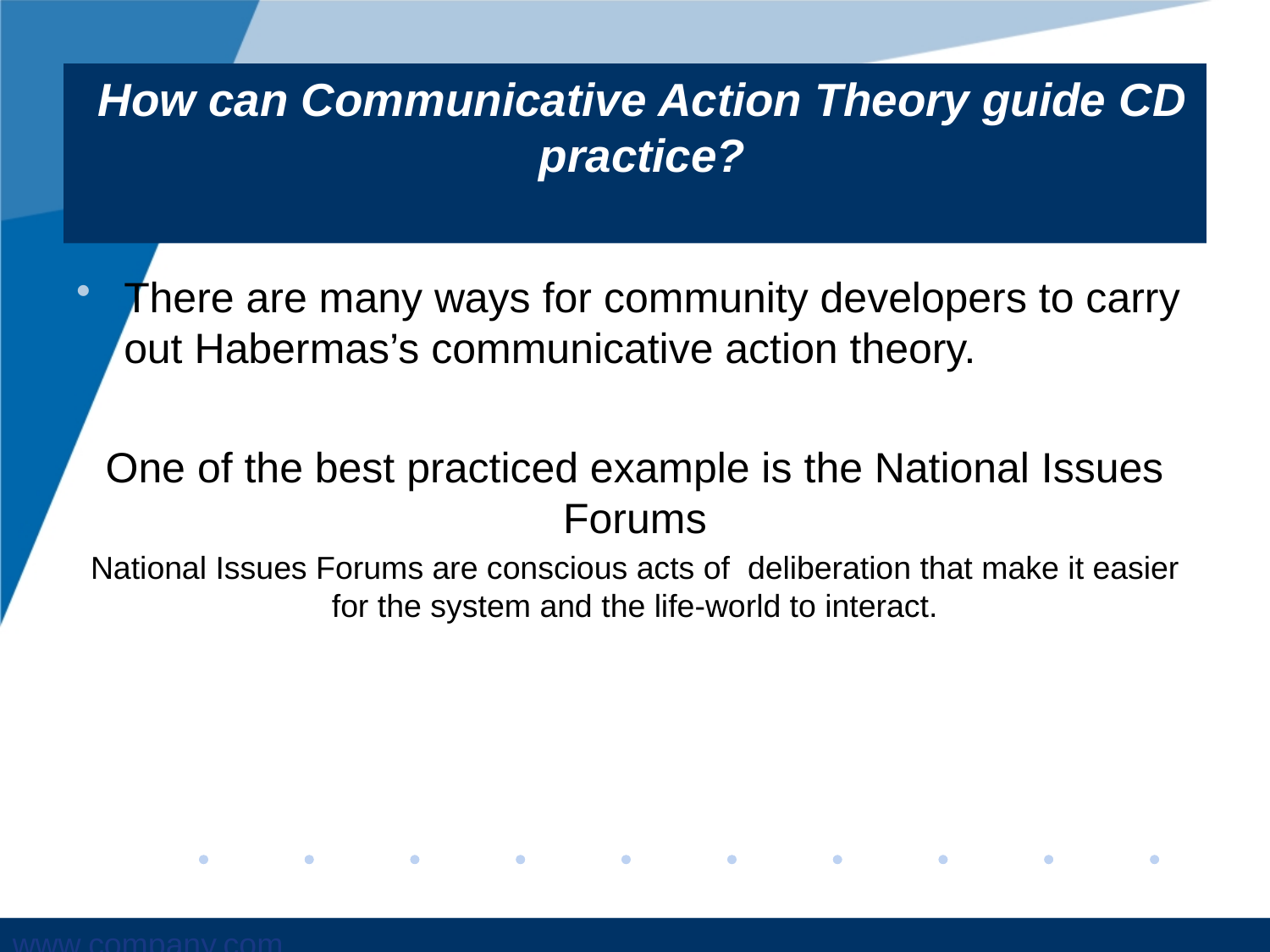

# How can Communicative Action Theory guide CD practice?
There are many ways for community developers to carry out Habermas’s communicative action theory.

One of the best practiced example is the National Issues Forums
National Issues Forums are conscious acts of  deliberation that make it easier for the system and the life-world to interact.